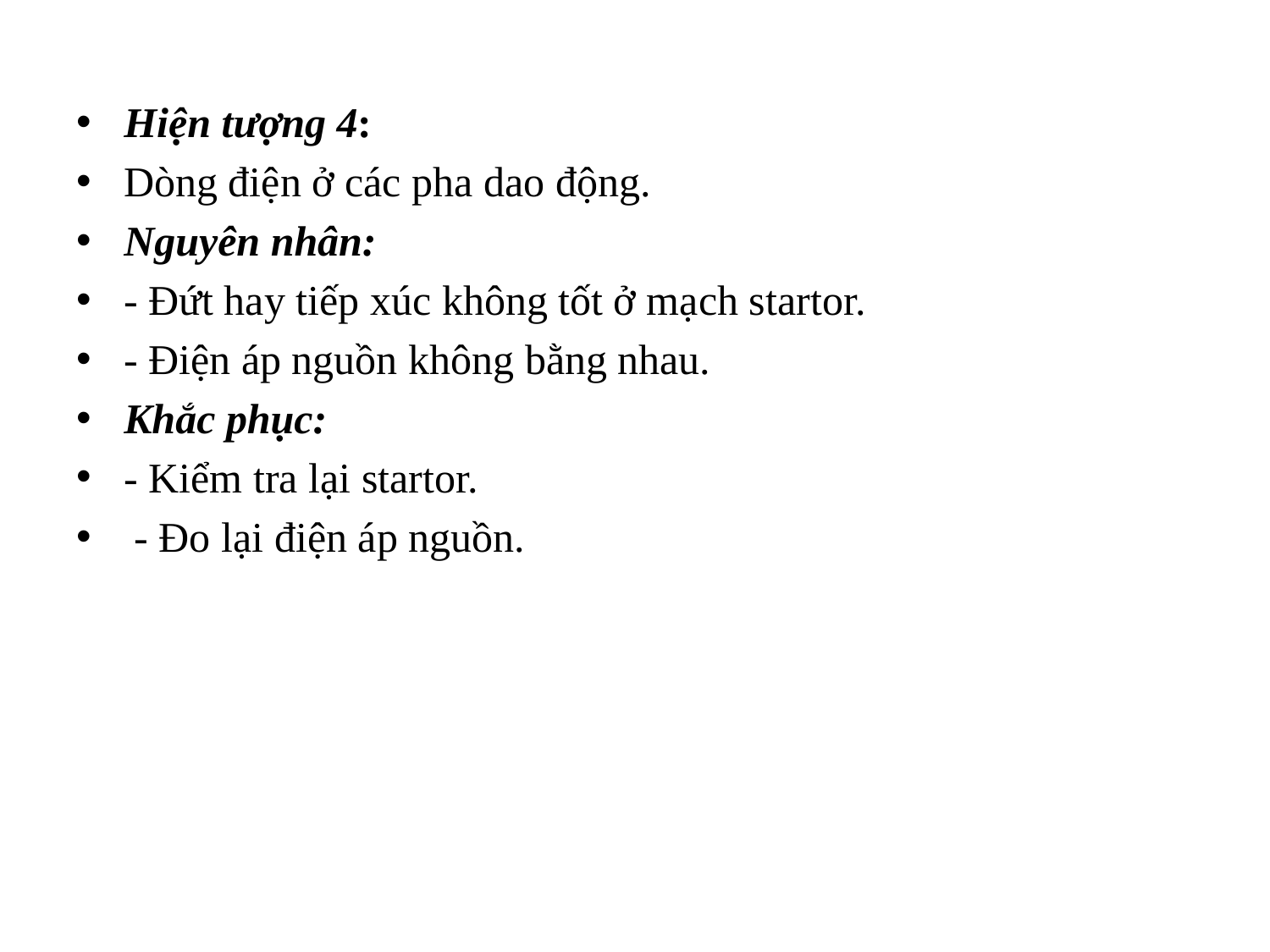

Hiện tượng 4:
Dòng điện ở các pha dao động.
Nguyên nhân:
- Đứt hay tiếp xúc không tốt ở mạch startor.
- Điện áp nguồn không bằng nhau.
Khắc phục:
- Kiểm tra lại startor.
 - Đo lại điện áp nguồn.